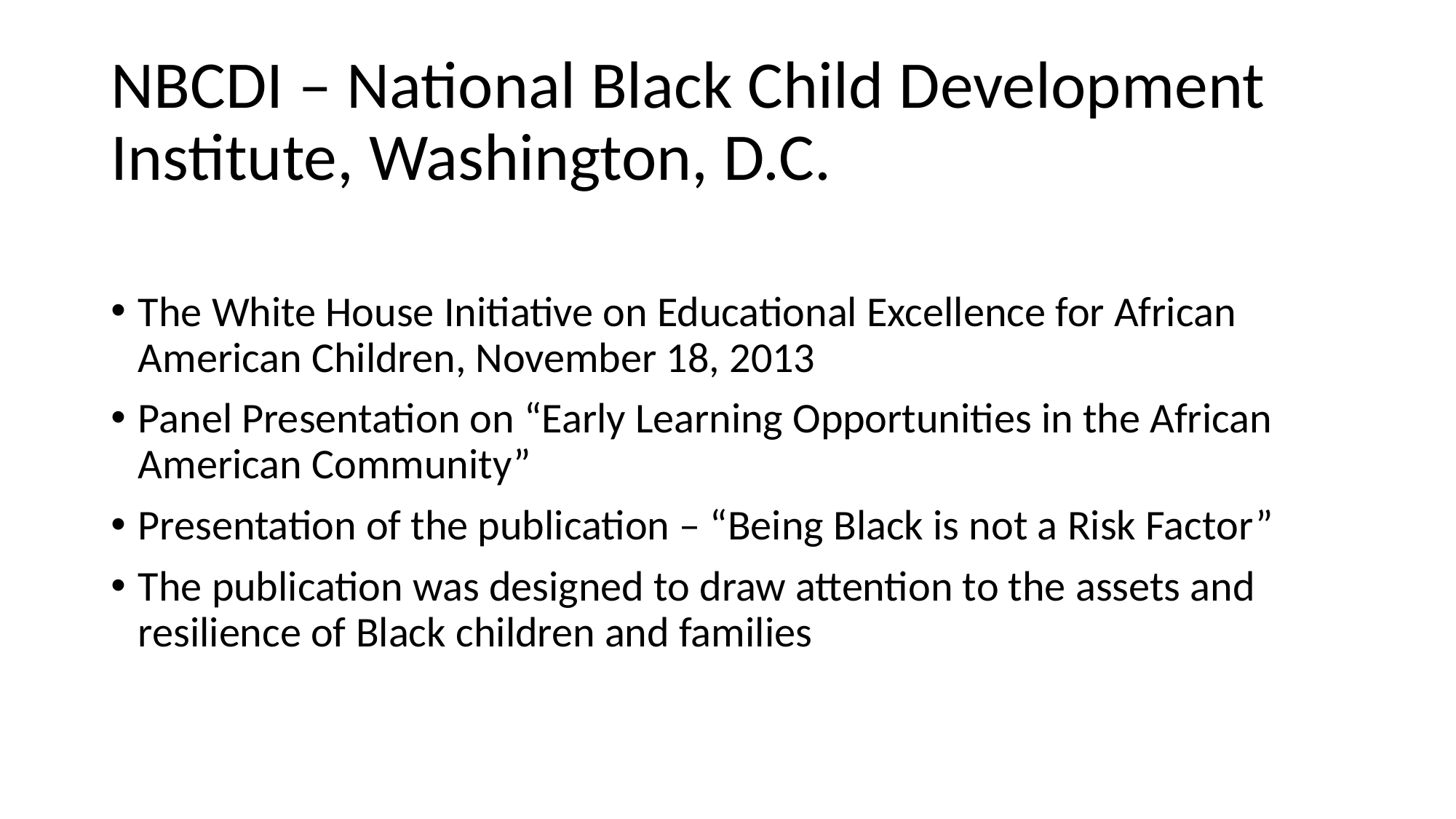

# NBCDI – National Black Child Development Institute, Washington, D.C.

The White House Initiative on Educational Excellence for African American Children, November 18, 2013
Panel Presentation on “Early Learning Opportunities in the African American Community”
Presentation of the publication – “Being Black is not a Risk Factor”
The publication was designed to draw attention to the assets and resilience of Black children and families